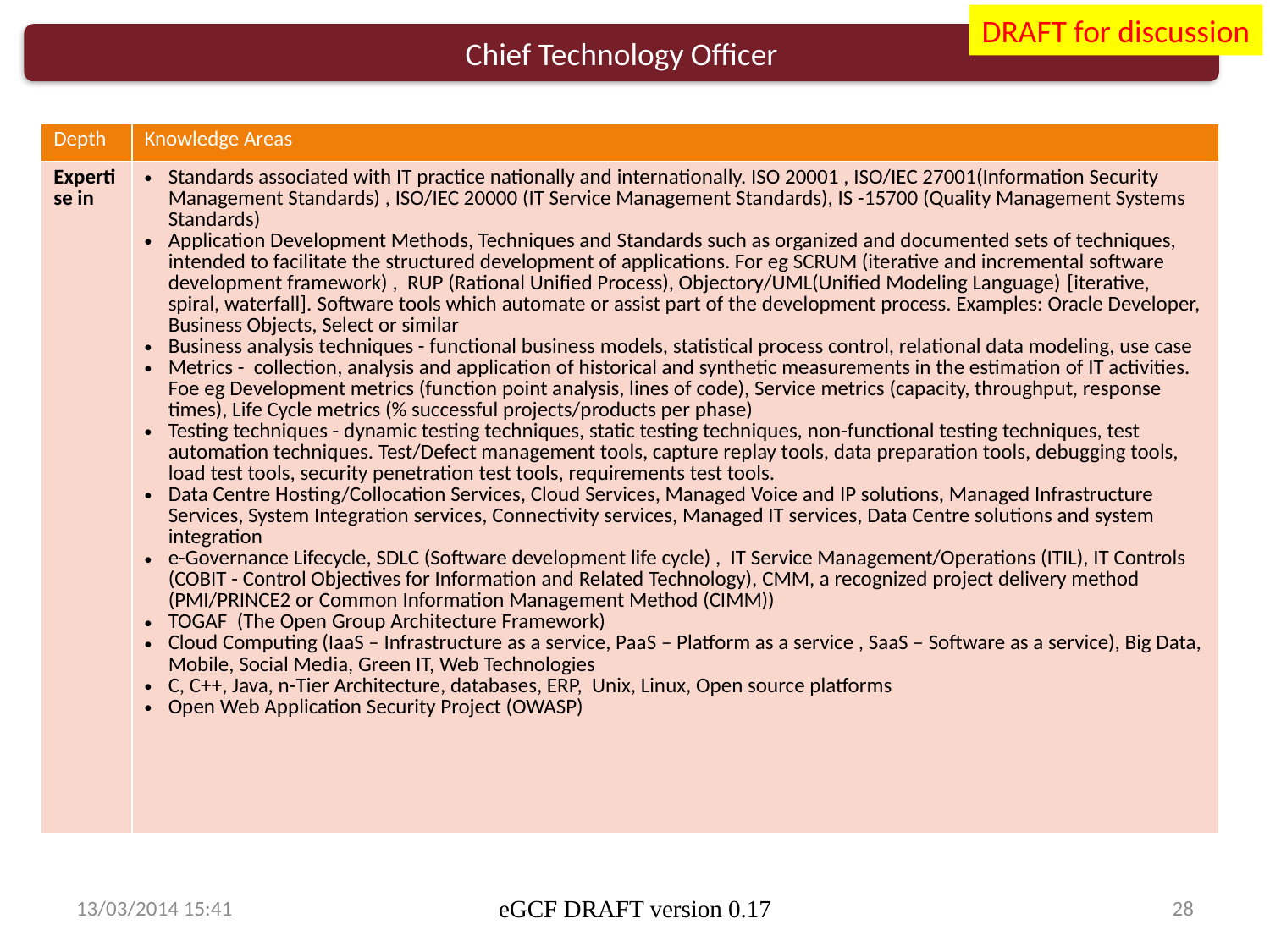

DRAFT for discussion
Chief Technology Officer
| Depth | Knowledge Areas |
| --- | --- |
| Expertise in | Standards associated with IT practice nationally and internationally. ISO 20001 , ISO/IEC 27001(Information Security Management Standards) , ISO/IEC 20000 (IT Service Management Standards), IS -15700 (Quality Management Systems Standards) Application Development Methods, Techniques and Standards such as organized and documented sets of techniques, intended to facilitate the structured development of applications. For eg SCRUM (iterative and incremental software development framework) , RUP (Rational Unified Process), Objectory/UML(Unified Modeling Language) [iterative, spiral, waterfall]. Software tools which automate or assist part of the development process. Examples: Oracle Developer, Business Objects, Select or similar Business analysis techniques - functional business models, statistical process control, relational data modeling, use case Metrics - collection, analysis and application of historical and synthetic measurements in the estimation of IT activities. Foe eg Development metrics (function point analysis, lines of code), Service metrics (capacity, throughput, response times), Life Cycle metrics (% successful projects/products per phase) Testing techniques - dynamic testing techniques, static testing techniques, non-functional testing techniques, test automation techniques. Test/Defect management tools, capture replay tools, data preparation tools, debugging tools, load test tools, security penetration test tools, requirements test tools. Data Centre Hosting/Collocation Services, Cloud Services, Managed Voice and IP solutions, Managed Infrastructure Services, System Integration services, Connectivity services, Managed IT services, Data Centre solutions and system integration e-Governance Lifecycle, SDLC (Software development life cycle) , IT Service Management/Operations (ITIL), IT Controls (COBIT - Control Objectives for Information and Related Technology), CMM, a recognized project delivery method (PMI/PRINCE2 or Common Information Management Method (CIMM)) TOGAF (The Open Group Architecture Framework) Cloud Computing (IaaS – Infrastructure as a service, PaaS – Platform as a service , SaaS – Software as a service), Big Data, Mobile, Social Media, Green IT, Web Technologies C, C++, Java, n-Tier Architecture, databases, ERP, Unix, Linux, Open source platforms Open Web Application Security Project (OWASP) |
13/03/2014 15:41
eGCF DRAFT version 0.17
28